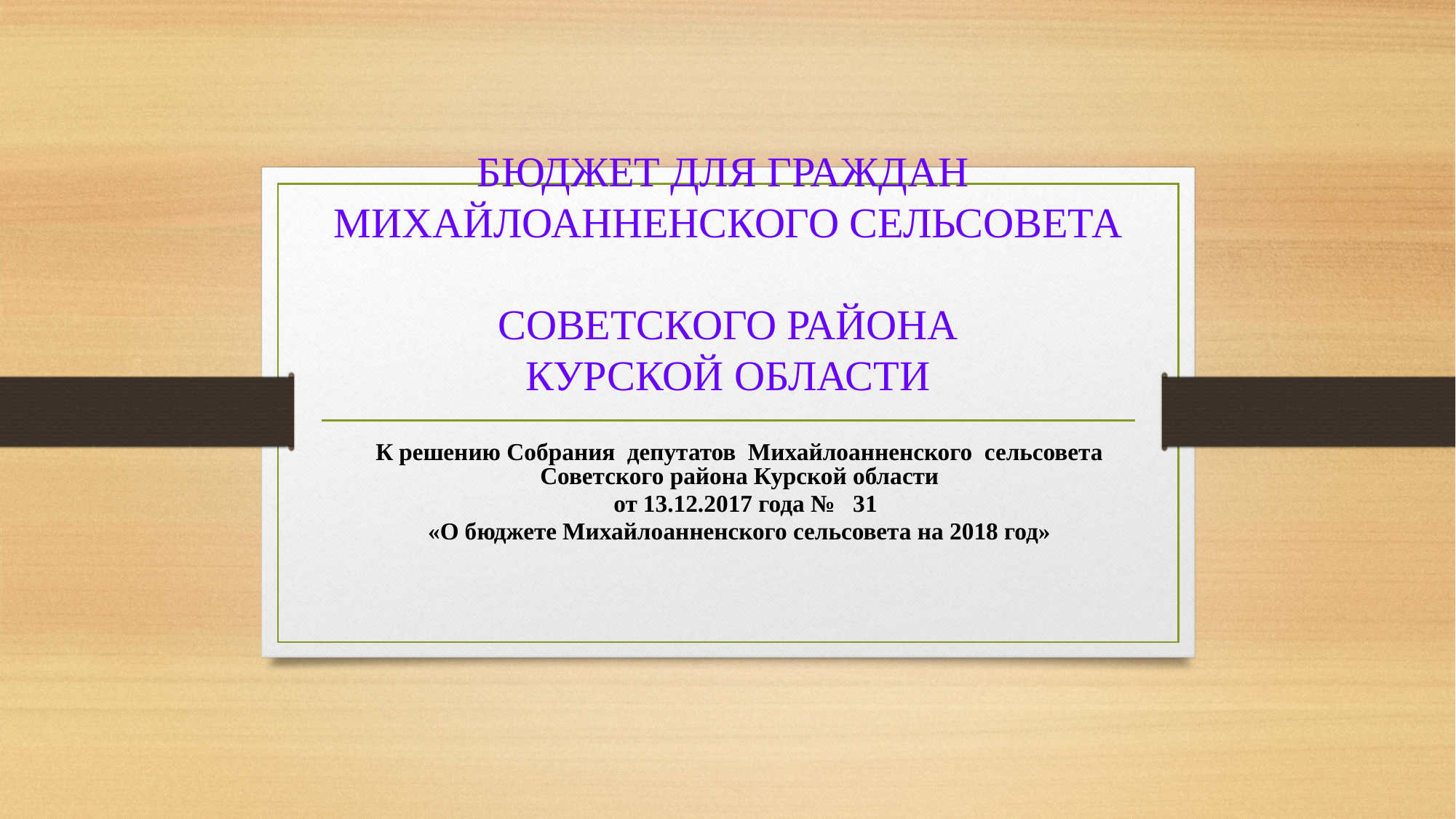

# БЮДЖЕТ ДЛЯ ГРАЖДАН МИХАЙЛОАННЕНСКОГО СЕЛЬСОВЕТА СОВЕТСКОГО РАЙОНА КУРСКОЙ ОБЛАСТИ
К решению Собрания  депутатов  Михайлоанненского  сельсовета Советского района Курской области
  от 13.12.2017 года №   31
«О бюджете Михайлоанненского сельсовета на 2018 год»